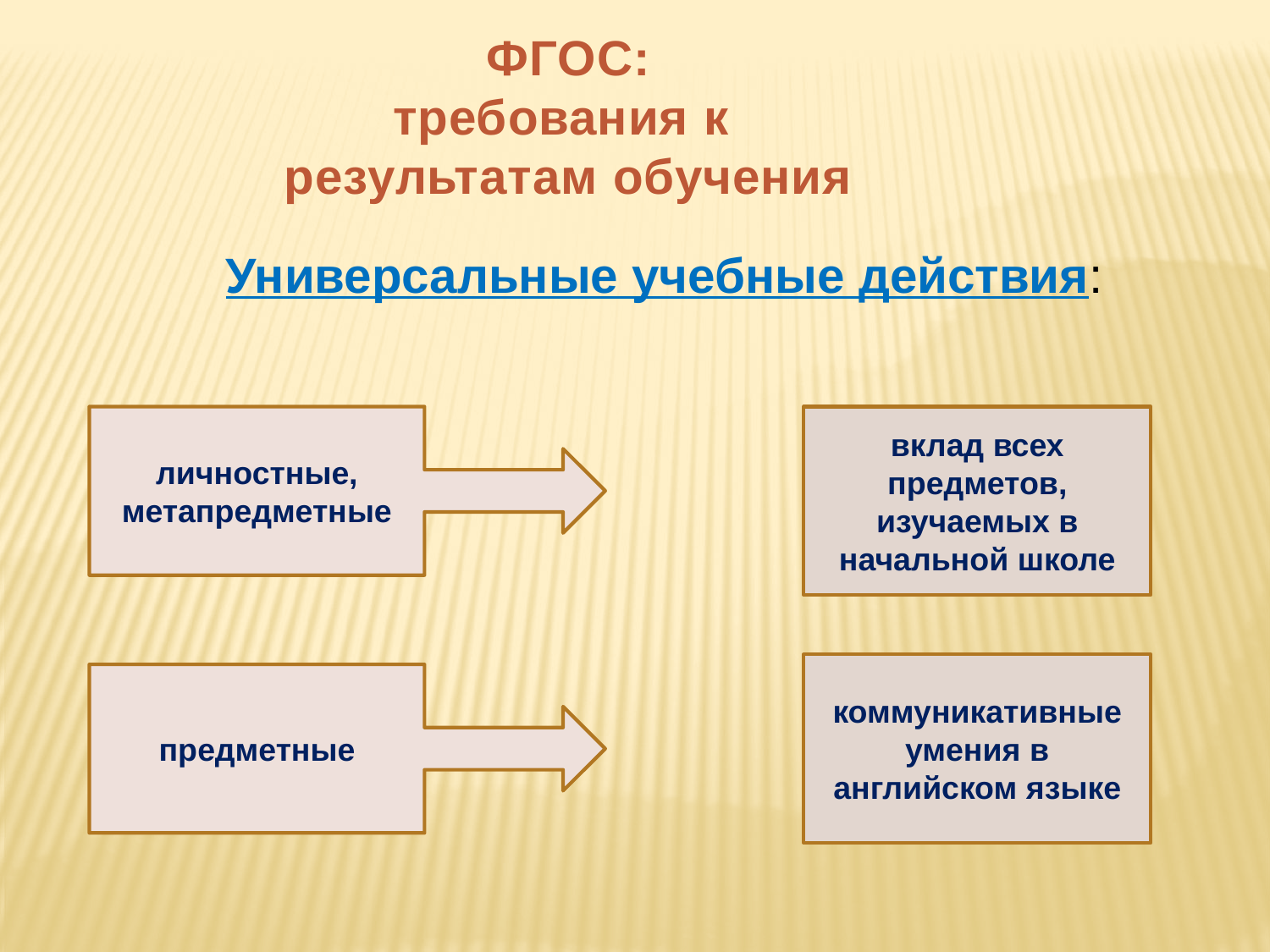

ФГОС:
требования к
результатам обучения
Универсальные учебные действия:
личностные,
метапредметные
вклад всех предметов, изучаемых в начальной школе
коммуникативные умения в английском языке
предметные